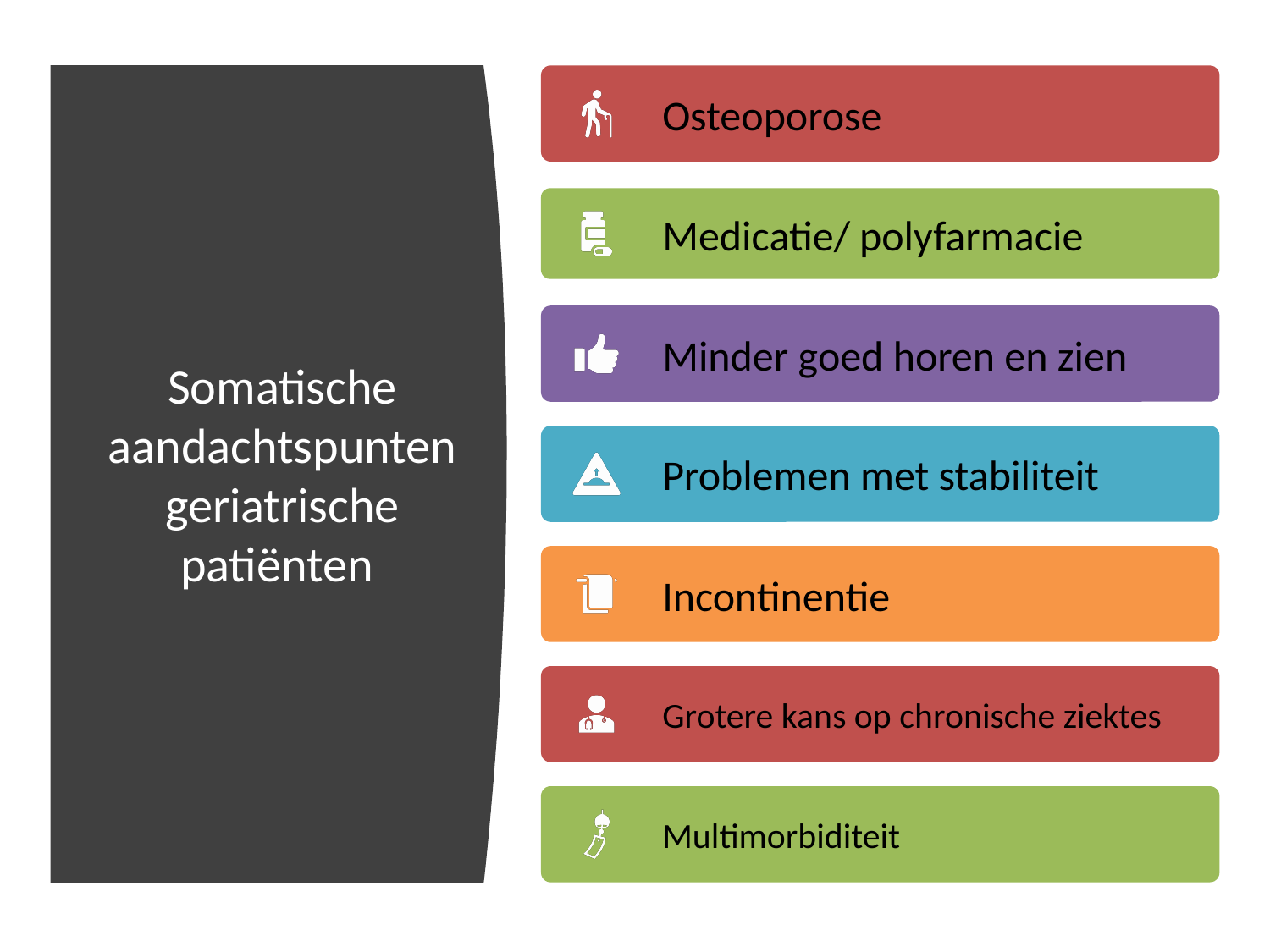

Osteoporose
Medicatie/ polyfarmacie
Minder goed horen en zien
Problemen met stabiliteit
Incontinentie
Grotere kans op chronische ziektes
Multimorbiditeit

# Somatische aandachtspunten geriatrische patiënten